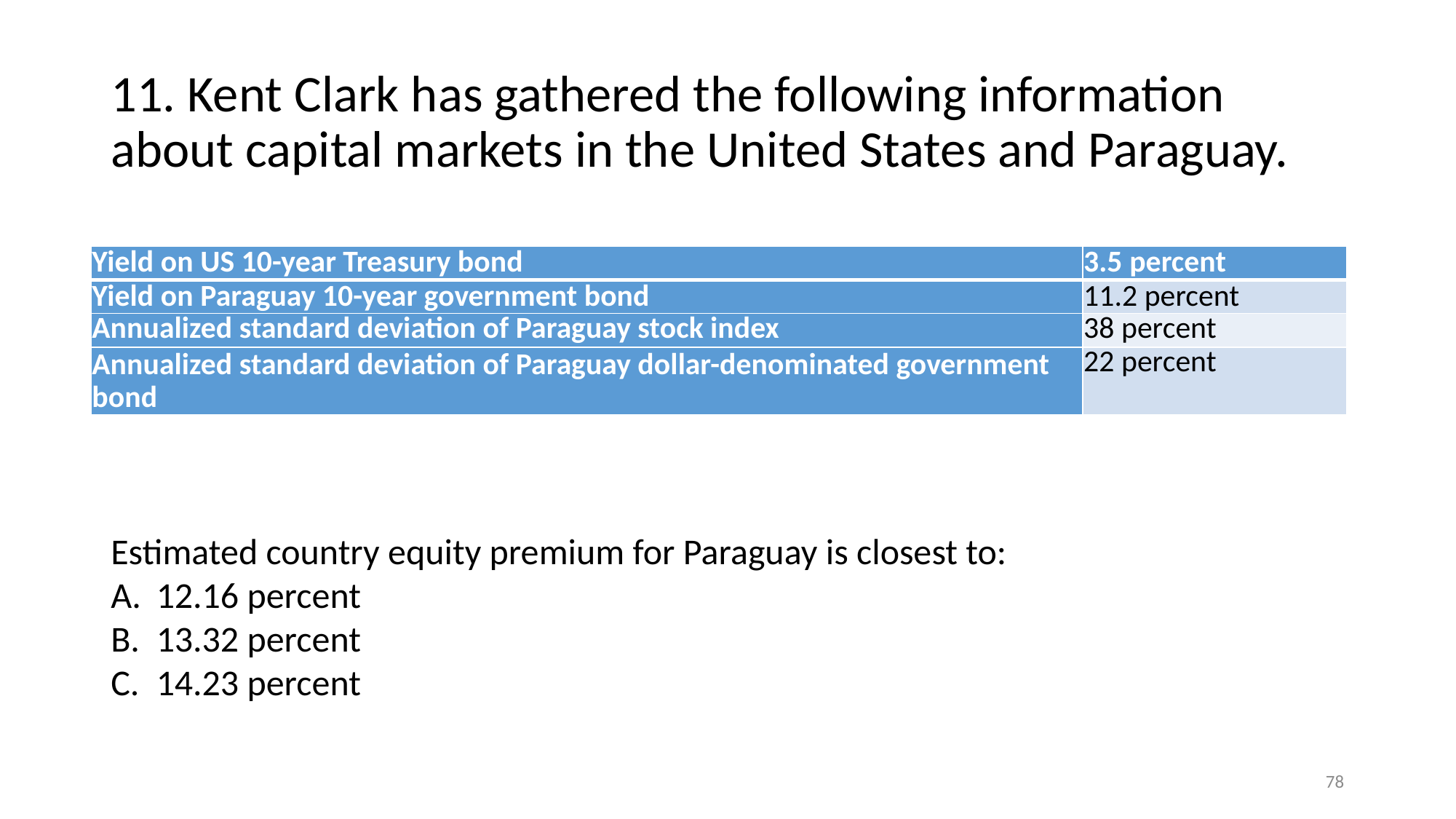

# 11. Kent Clark has gathered the following information about capital markets in the United States and Paraguay.
| Yield on US 10-year Treasury bond | 3.5 percent |
| --- | --- |
| Yield on Paraguay 10-year government bond | 11.2 percent |
| Annualized standard deviation of Paraguay stock index | 38 percent |
| Annualized standard deviation of Paraguay dollar-denominated government bond | 22 percent |
Estimated country equity premium for Paraguay is closest to:
A.	12.16 percent
B.	13.32 percent
C.	14.23 percent
78